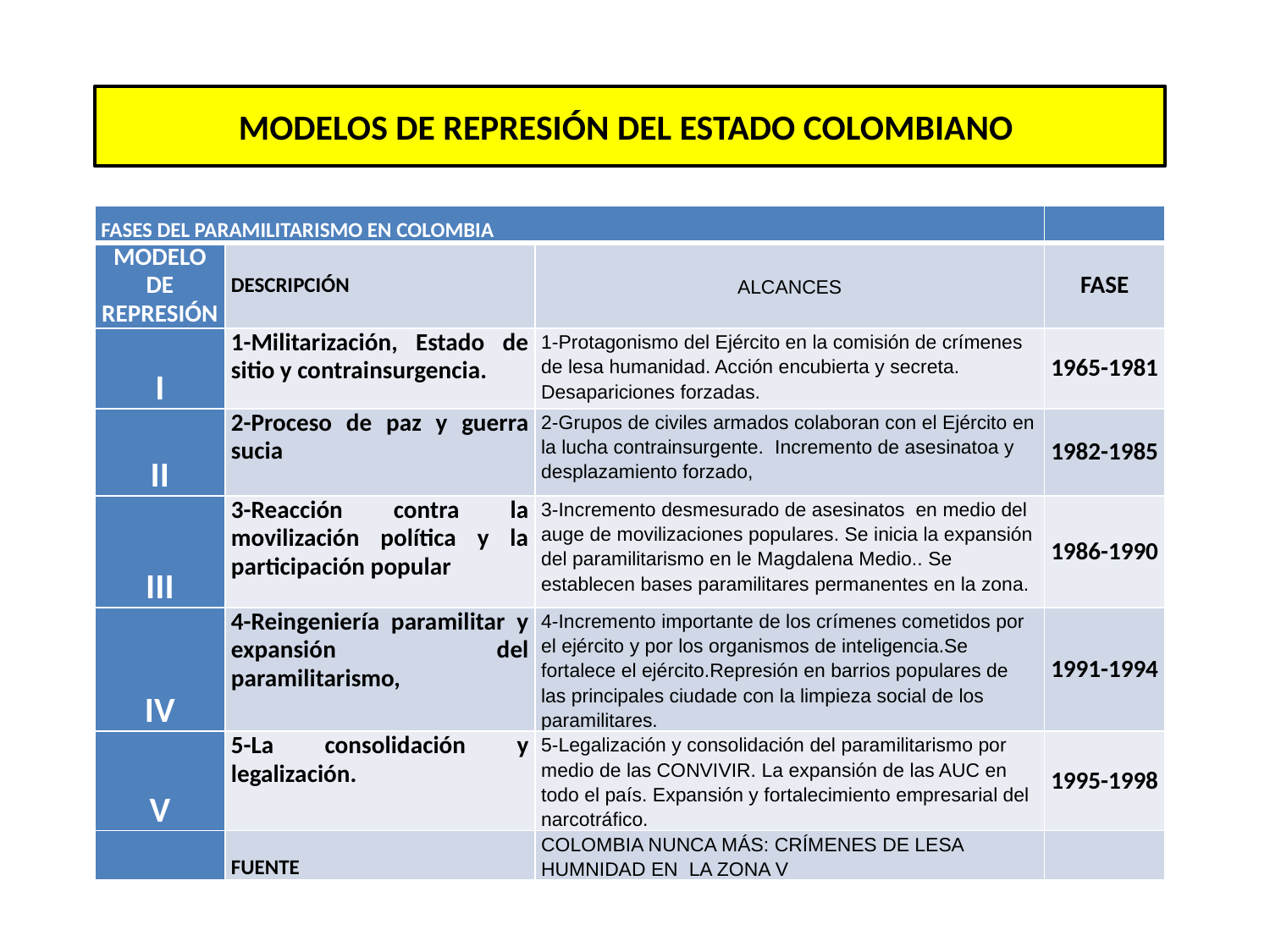

MODELOS DE REPRESIÓN DEL ESTADO COLOMBIANO
| FASES DEL PARAMILITARISMO EN COLOMBIA |  |  |  |
| --- | --- | --- | --- |
| MODELO DE REPRESIÓN | DESCRIPCIÓN | ALCANCES | FASE |
| I | 1-Militarización, Estado de sitio y contrainsurgencia. | 1-Protagonismo del Ejército en la comisión de crímenes de lesa humanidad. Acción encubierta y secreta. Desapariciones forzadas. | 1965-1981 |
| II | 2-Proceso de paz y guerra sucia | 2-Grupos de civiles armados colaboran con el Ejército en la lucha contrainsurgente. Incremento de asesinatoa y desplazamiento forzado, | 1982-1985 |
| III | 3-Reacción contra la movilización política y la participación popular | 3-Incremento desmesurado de asesinatos en medio del auge de movilizaciones populares. Se inicia la expansión del paramilitarismo en le Magdalena Medio.. Se establecen bases paramilitares permanentes en la zona. | 1986-1990 |
| IV | 4-Reingeniería paramilitar y expansión del paramilitarismo, | 4-Incremento importante de los crímenes cometidos por el ejército y por los organismos de inteligencia.Se fortalece el ejército.Represión en barrios populares de las principales ciudade con la limpieza social de los paramilitares. | 1991-1994 |
| V | 5-La consolidación y legalización. | 5-Legalización y consolidación del paramilitarismo por medio de las CONVIVIR. La expansión de las AUC en todo el país. Expansión y fortalecimiento empresarial del narcotráfico. | 1995-1998 |
|  | FUENTE | COLOMBIA NUNCA MÁS: CRÍMENES DE LESA HUMNIDAD EN LA ZONA V |  |